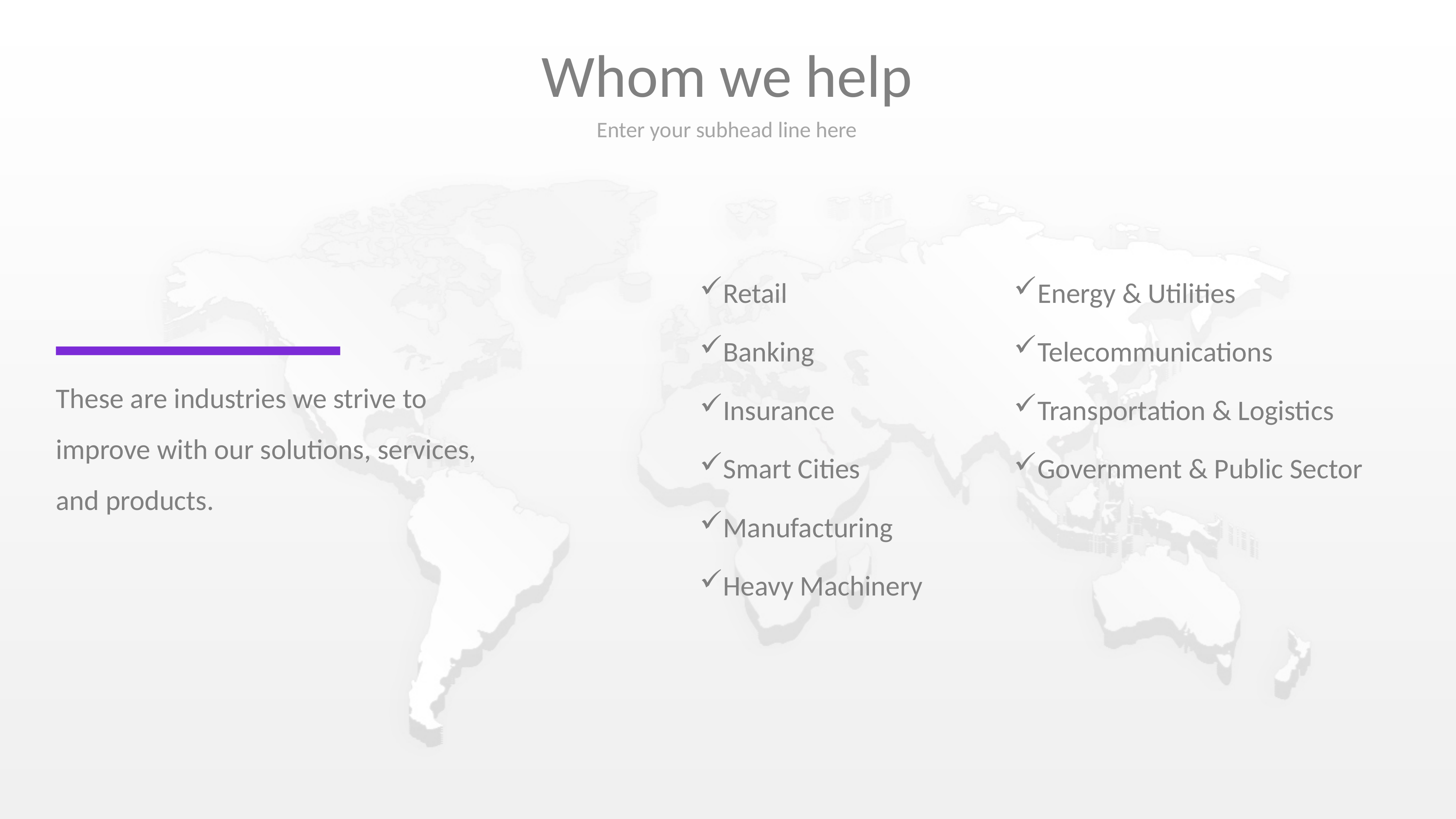

# Whom we help
Enter your subhead line here
Retail
Banking
Insurance
Smart Cities
Manufacturing
Heavy Machinery
Energy & Utilities
Telecommunications
Transportation & Logistics
Government & Public Sector

These are industries we strive to improve with our solutions, services, and products.